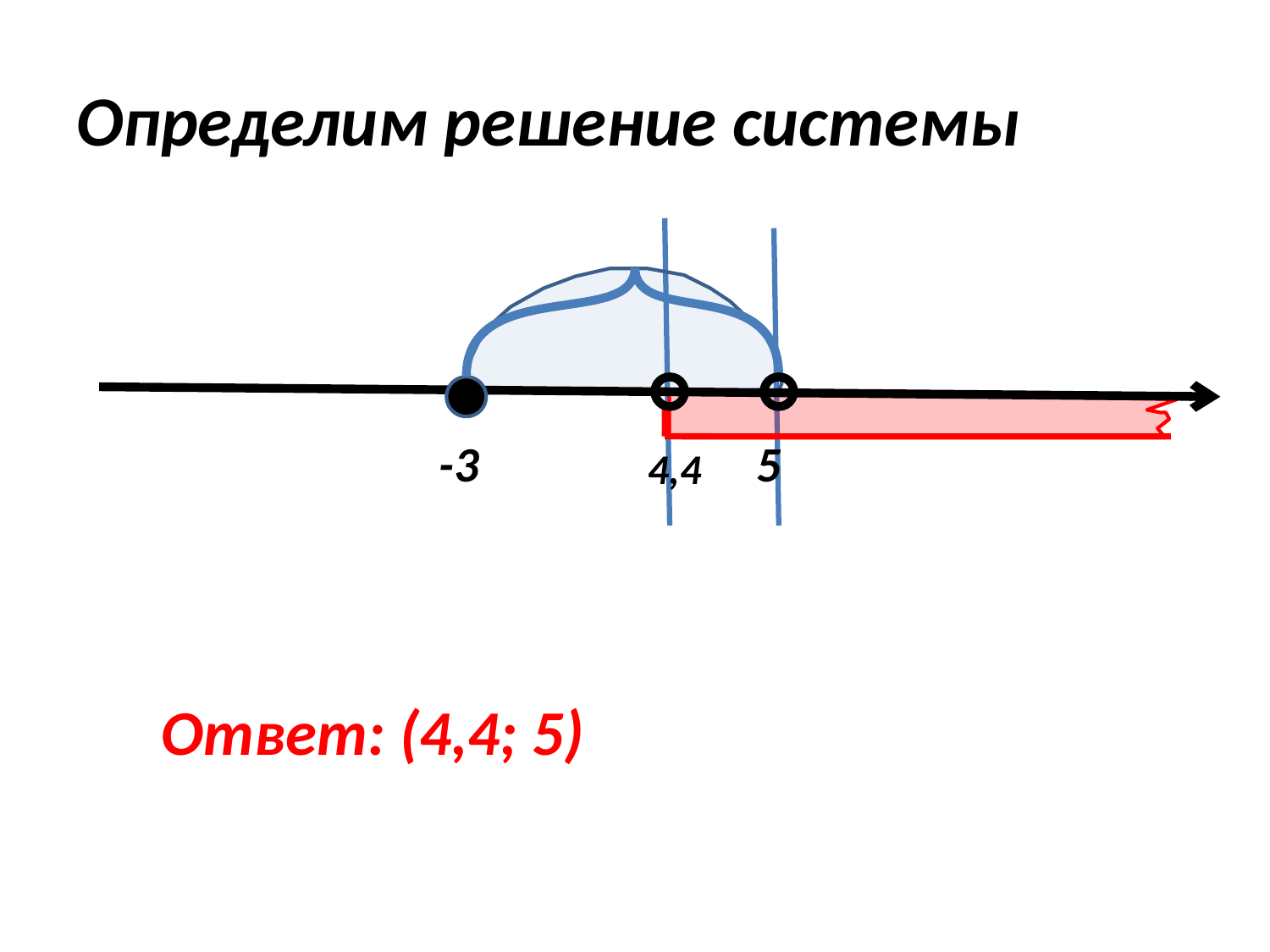

Определим решение системы

-3
5
4,4
Ответ: (4,4; 5)